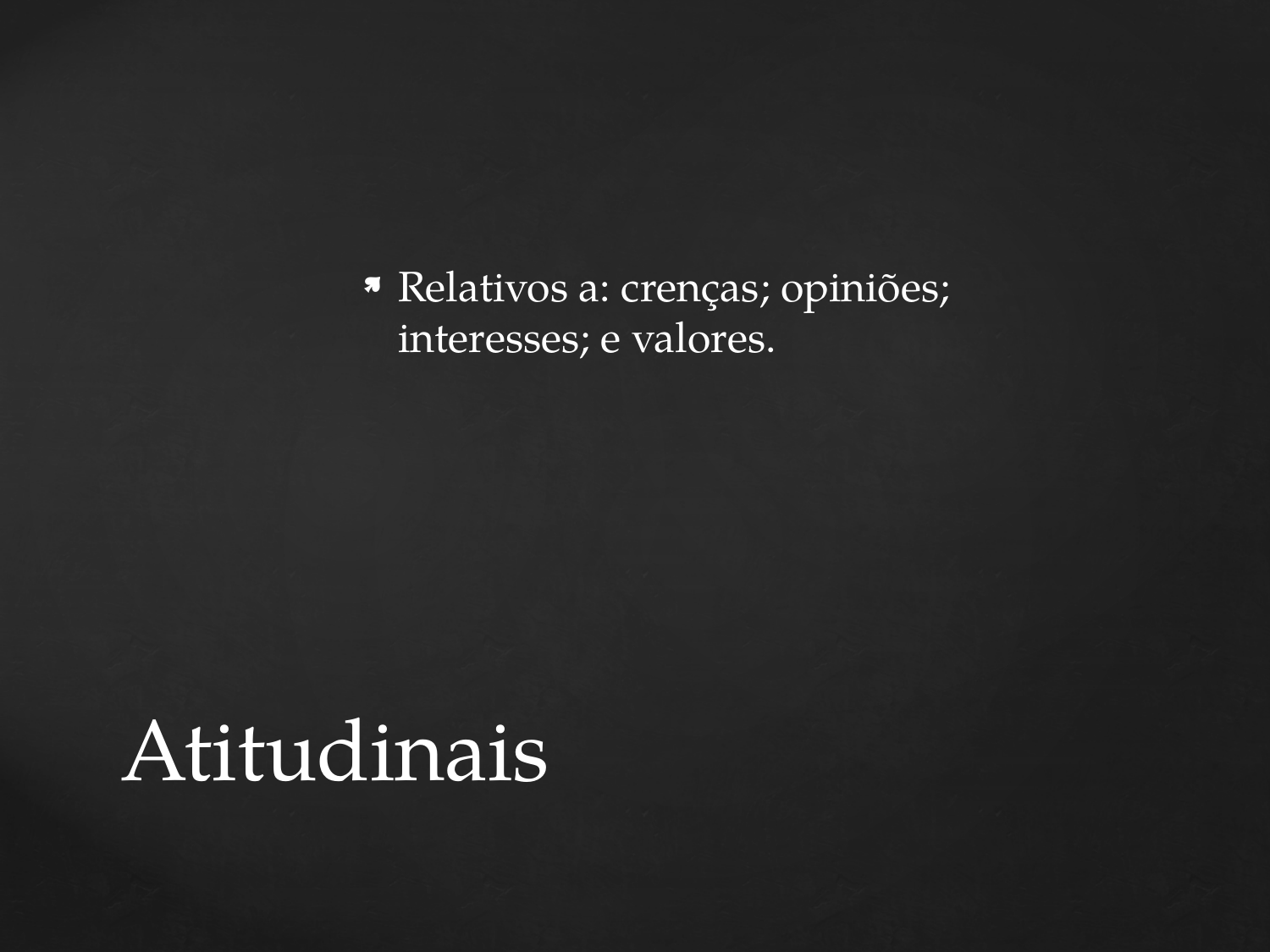

Relativos a: crenças; opiniões; interesses; e valores.

# Atitudinais